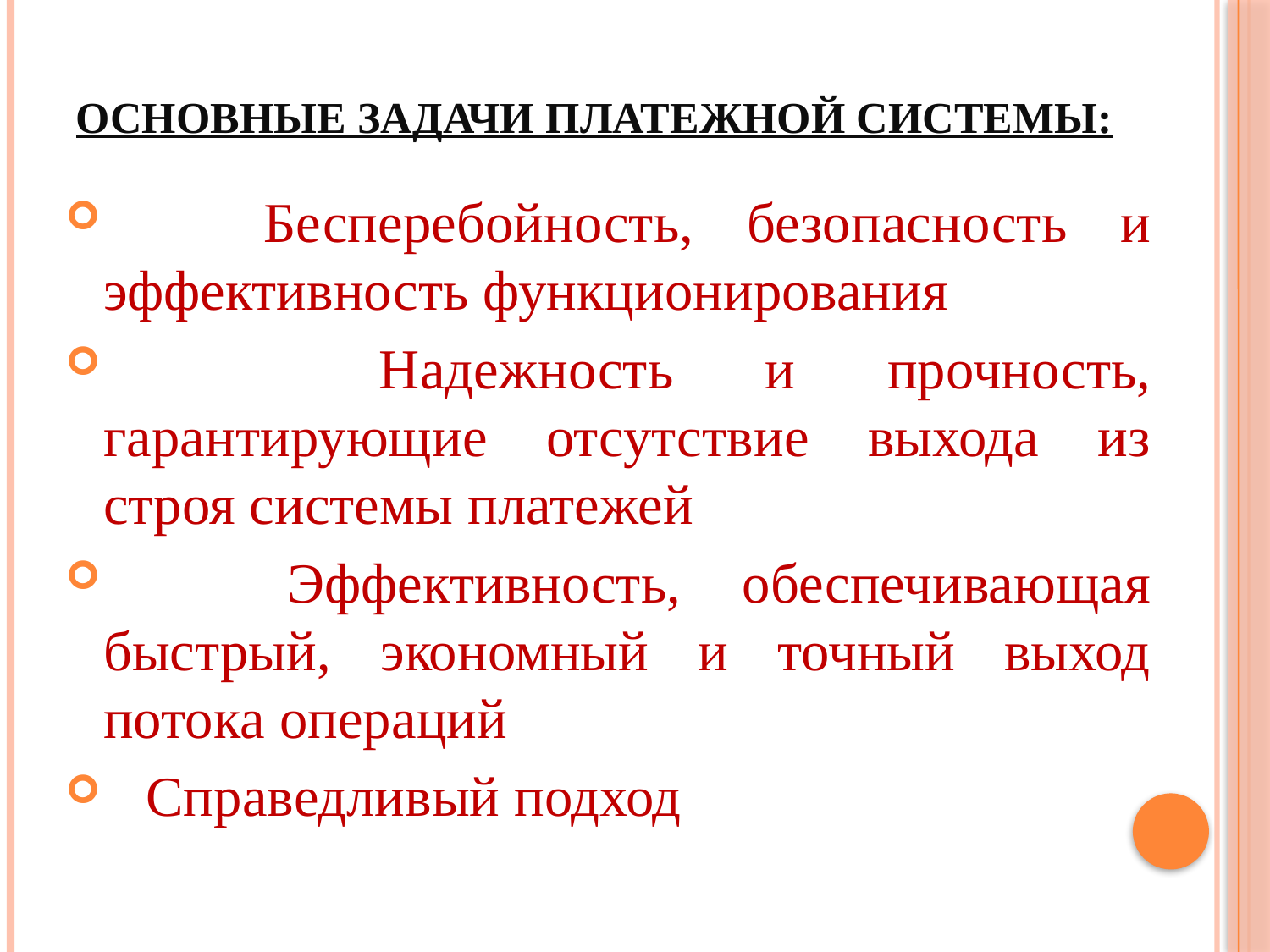

# Основные задачи платежной системы:
   Бесперебойность, безопасность и эффективность функционирования
   Надежность и прочность, гарантирующие отсутствие выхода из строя системы платежей
   Эффективность, обеспечивающая быстрый, экономный и точный выход потока операций
   Справедливый подход